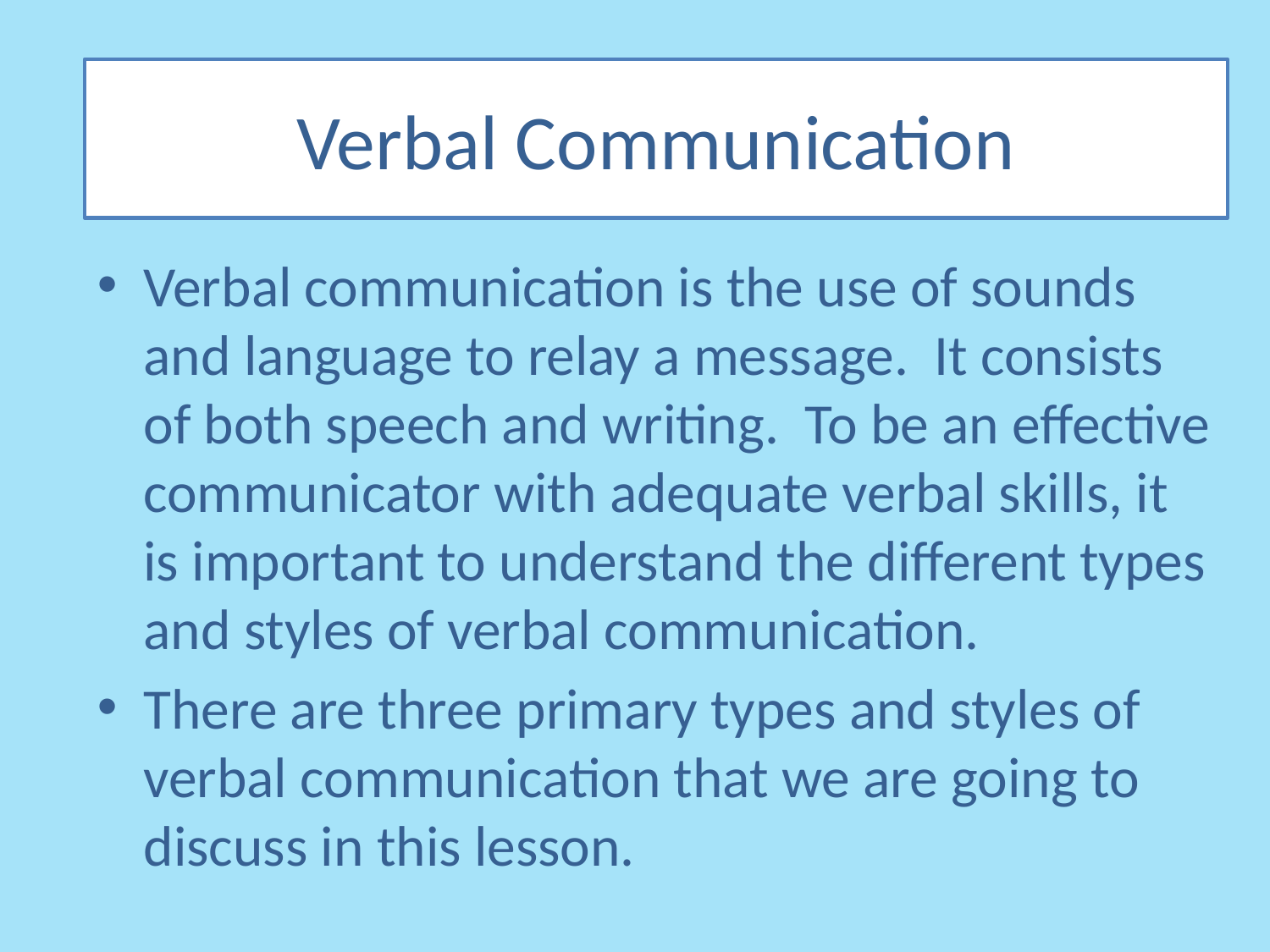

Verbal Communication
Verbal communication is the use of sounds and language to relay a message.  It consists of both speech and writing.  To be an effective communicator with adequate verbal skills, it is important to understand the different types and styles of verbal communication.
There are three primary types and styles of verbal communication that we are going to discuss in this lesson.